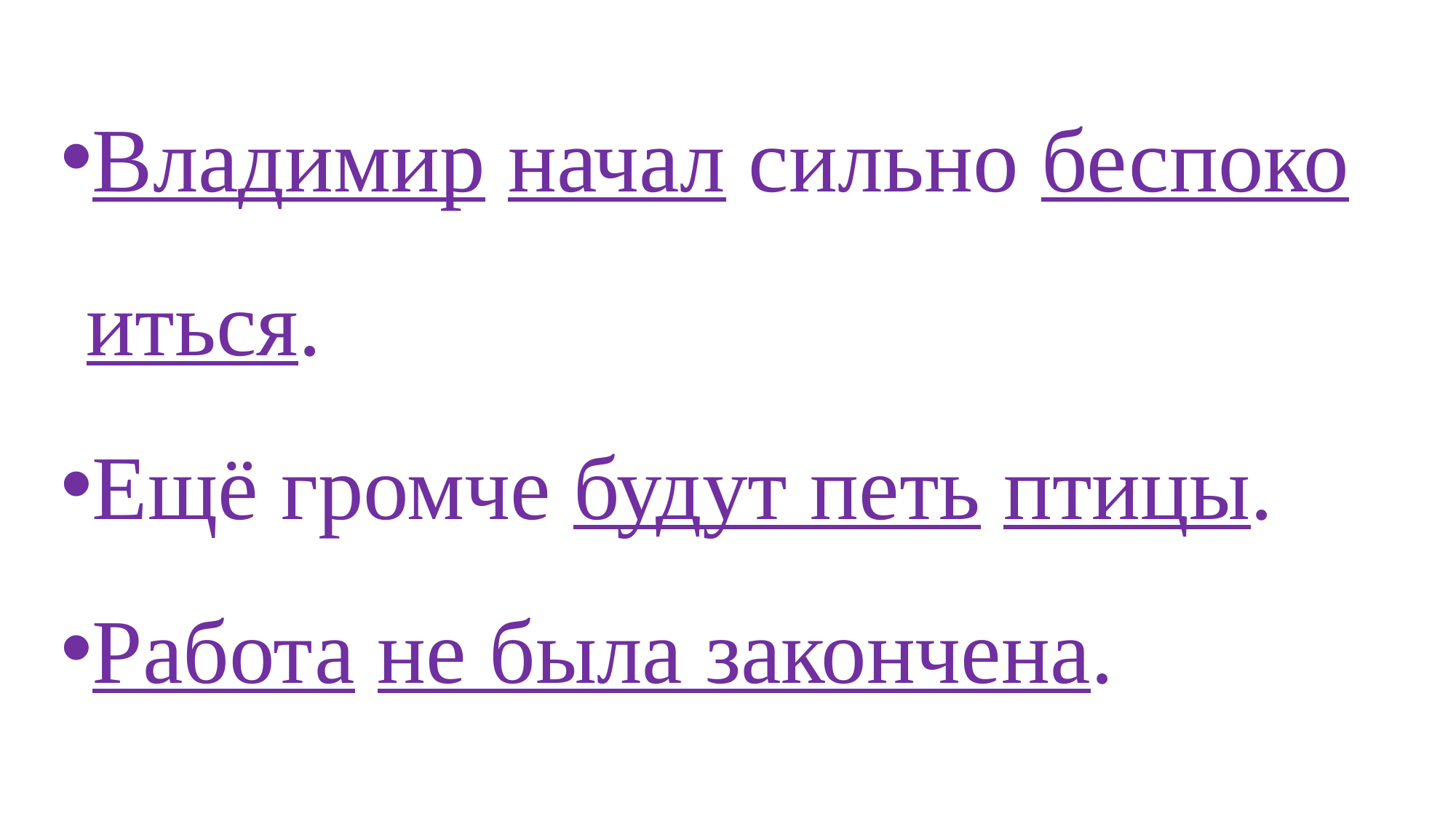

Владимир начал сильно беспокоиться.
Ещё громче будут петь птицы.
Работа не была закончена.